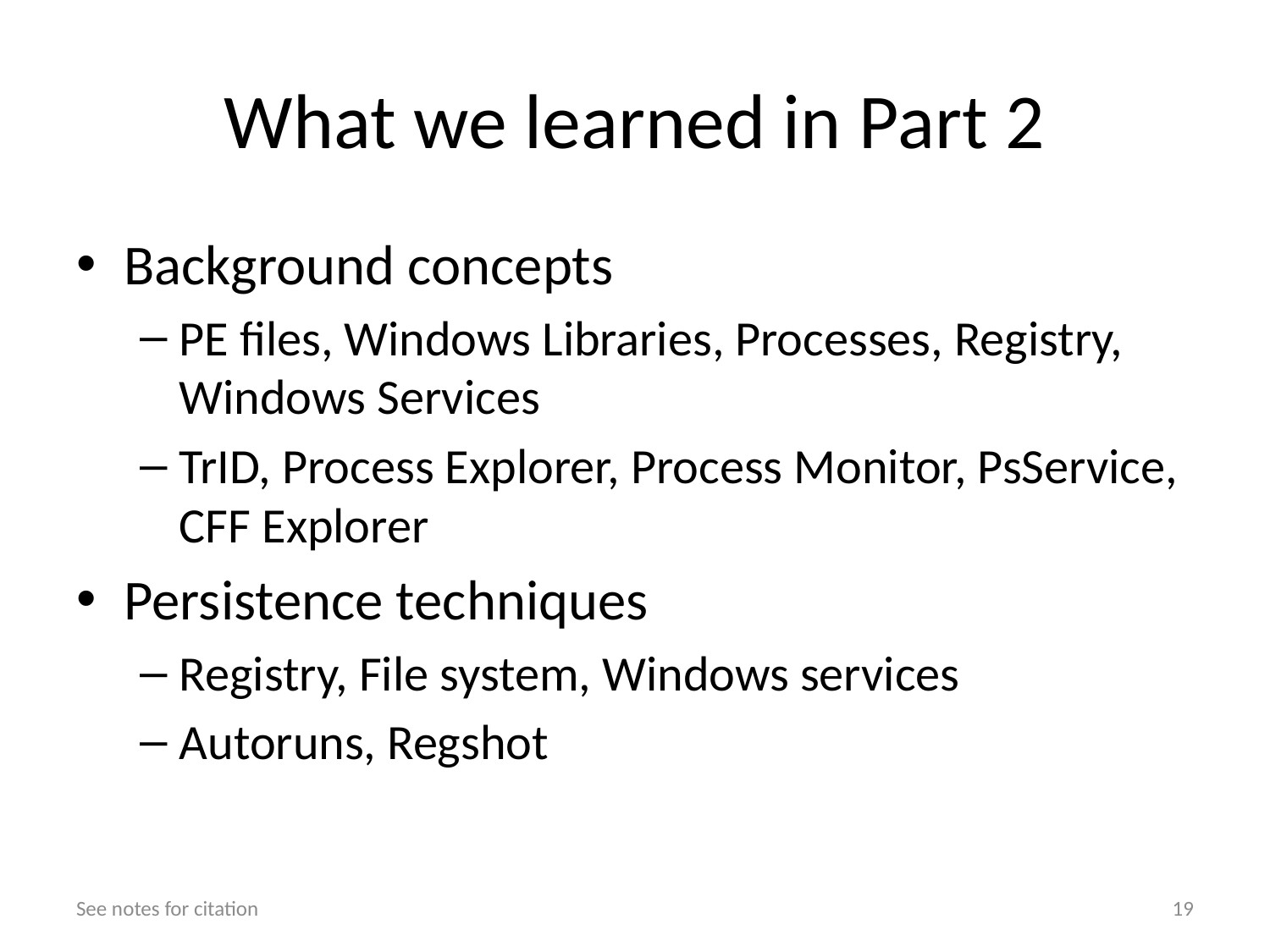

# What we learned in Part 2
Background concepts
PE files, Windows Libraries, Processes, Registry, Windows Services
TrID, Process Explorer, Process Monitor, PsService, CFF Explorer
Persistence techniques
Registry, File system, Windows services
Autoruns, Regshot

See notes for citation
19